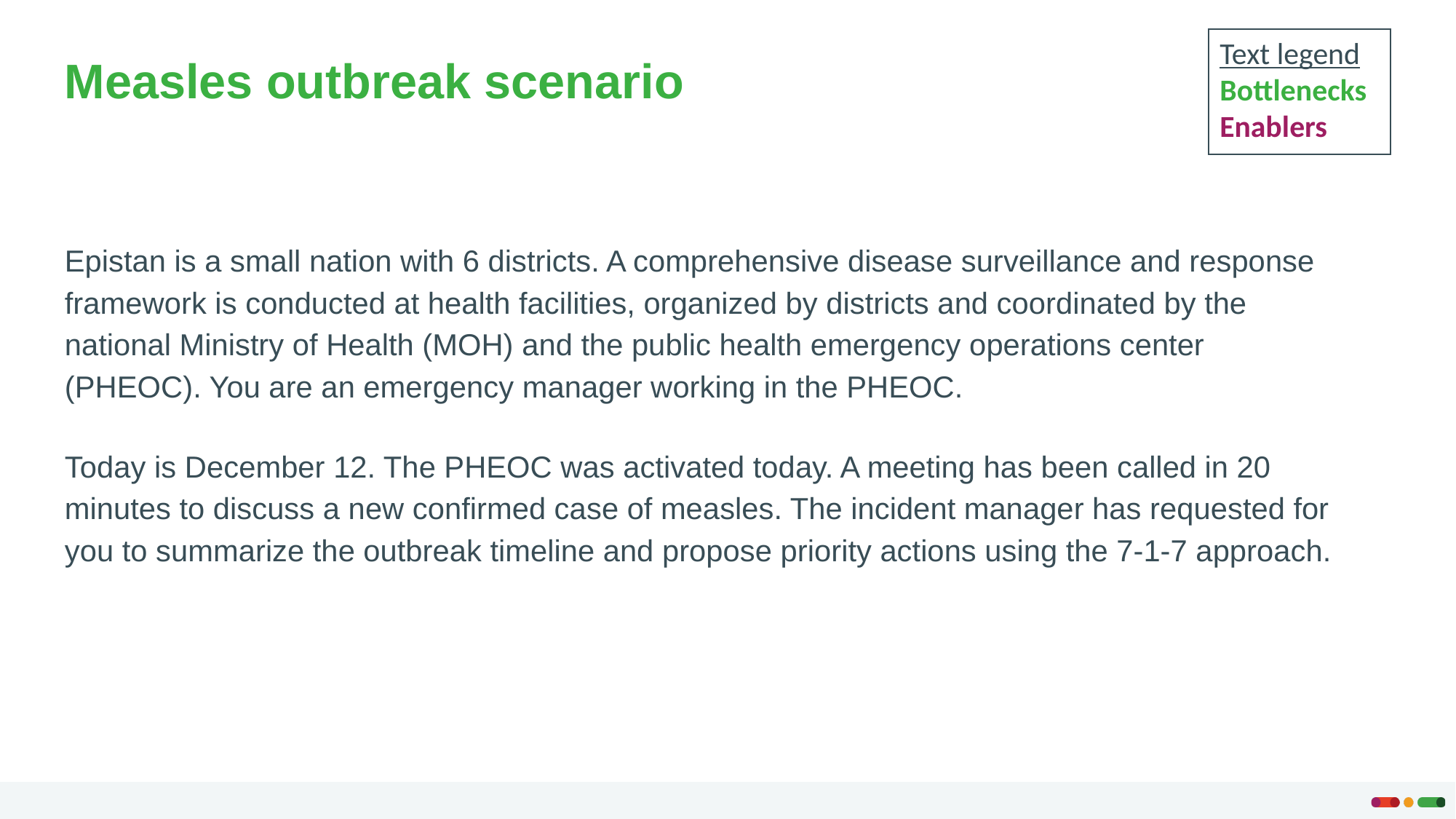

Text legend
Bottlenecks
Enablers
# Measles outbreak scenario
Epistan is a small nation with 6 districts. A comprehensive disease surveillance and response framework is conducted at health facilities, organized by districts and coordinated by the national Ministry of Health (MOH) and the public health emergency operations center (PHEOC). You are an emergency manager working in the PHEOC.
Today is December 12. The PHEOC was activated today. A meeting has been called in 20 minutes to discuss a new confirmed case of measles. The incident manager has requested for you to summarize the outbreak timeline and propose priority actions using the 7-1-7 approach.